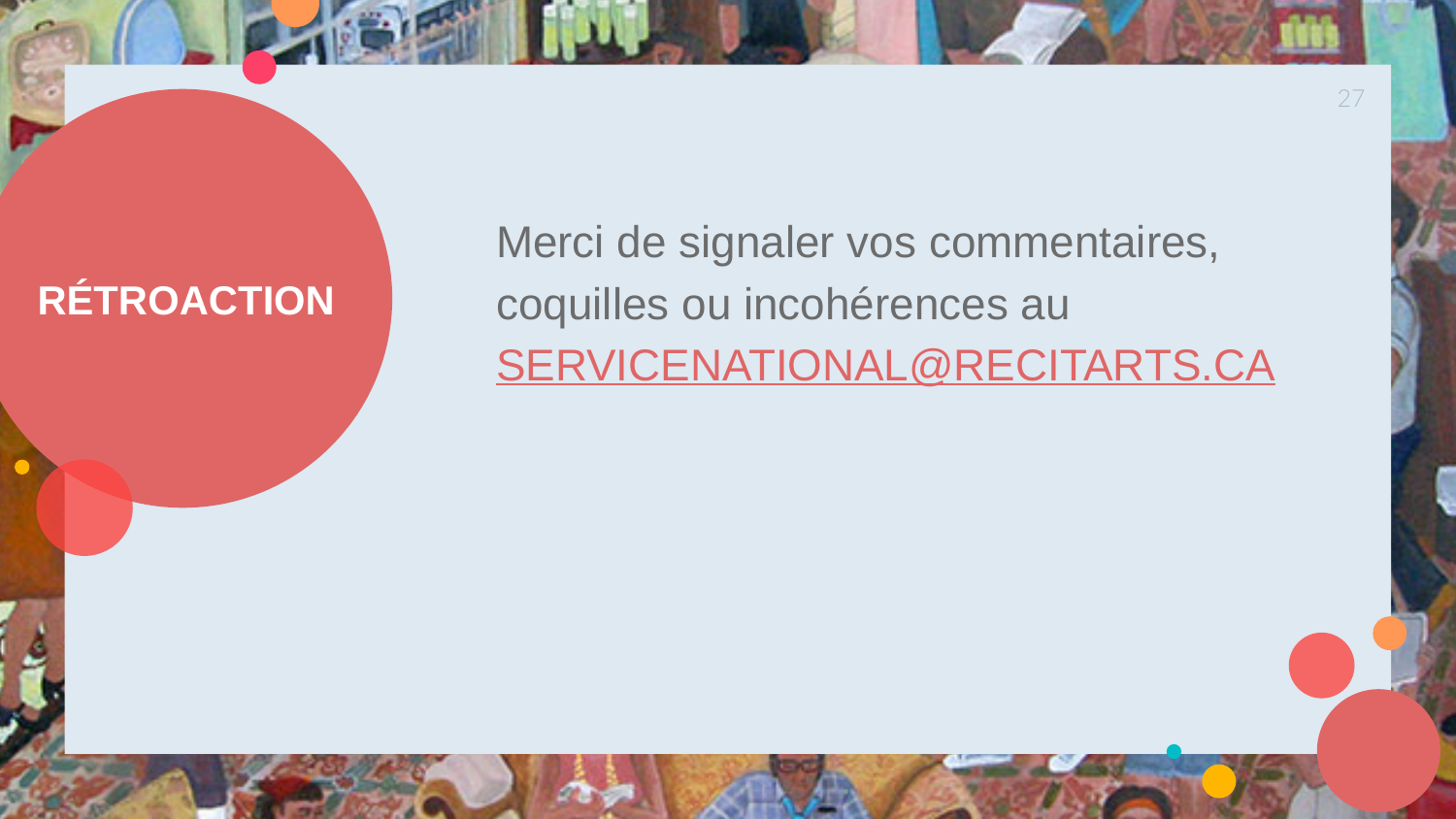

27
# RÉTROACTION
Merci de signaler vos commentaires, coquilles ou incohérences au SERVICENATIONAL@RECITARTS.CA